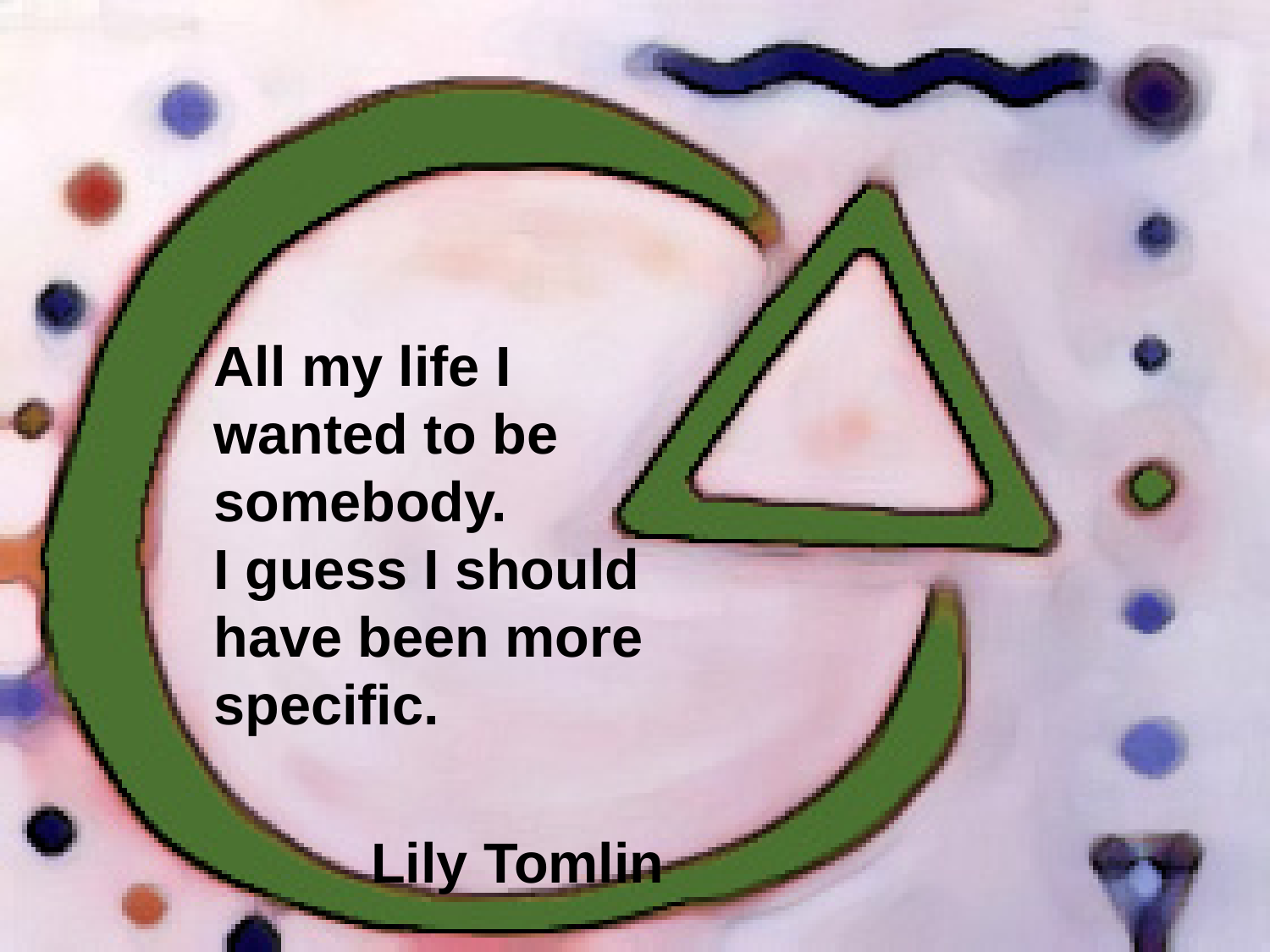

All my life I wanted to be somebody.
I guess I should have been more specific.

Lily Tomlin